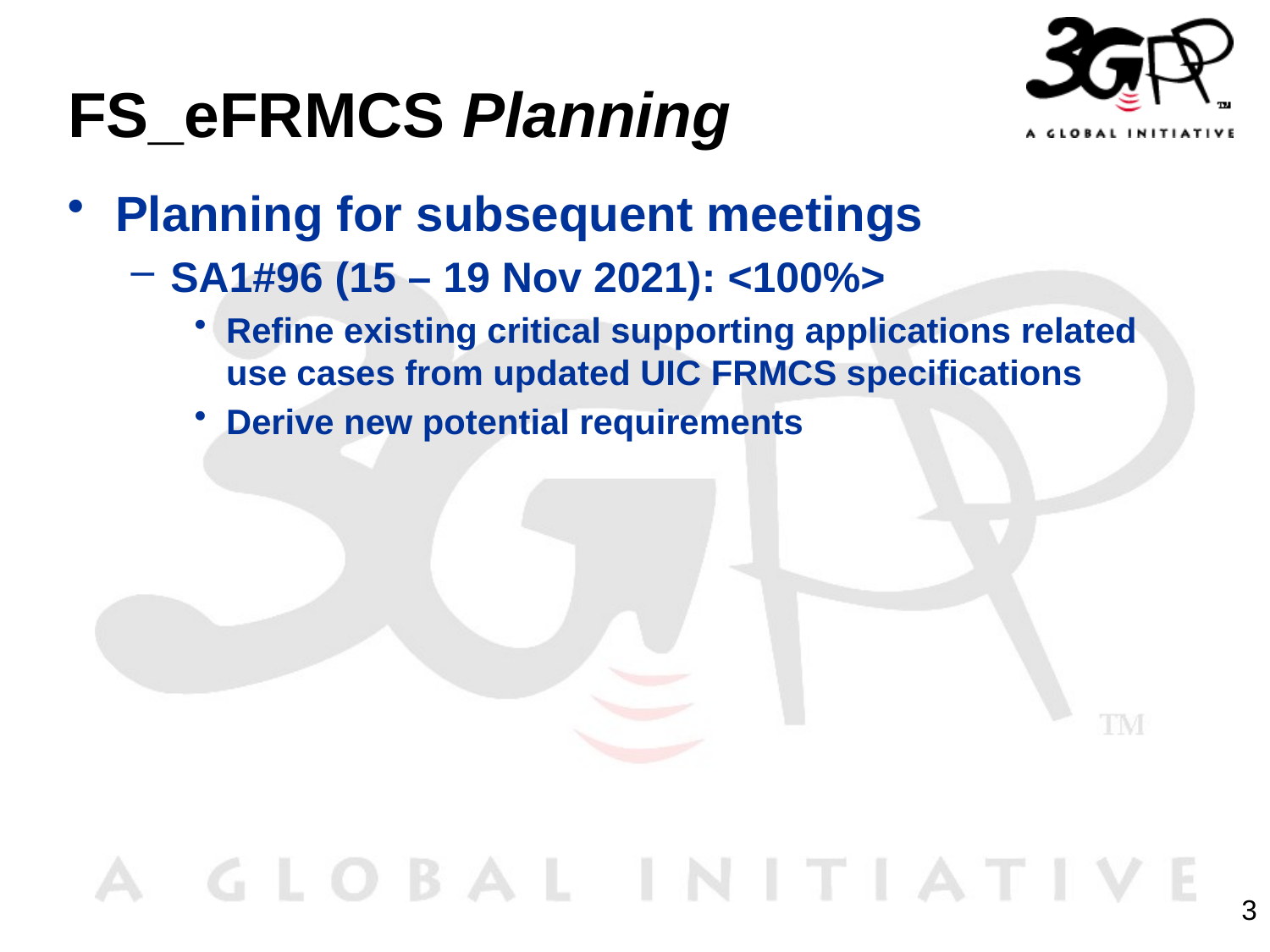

# FS_eFRMCS Planning
Planning for subsequent meetings
SA1#96 (15 – 19 Nov 2021): <100%>
Refine existing critical supporting applications related use cases from updated UIC FRMCS specifications
Derive new potential requirements
3